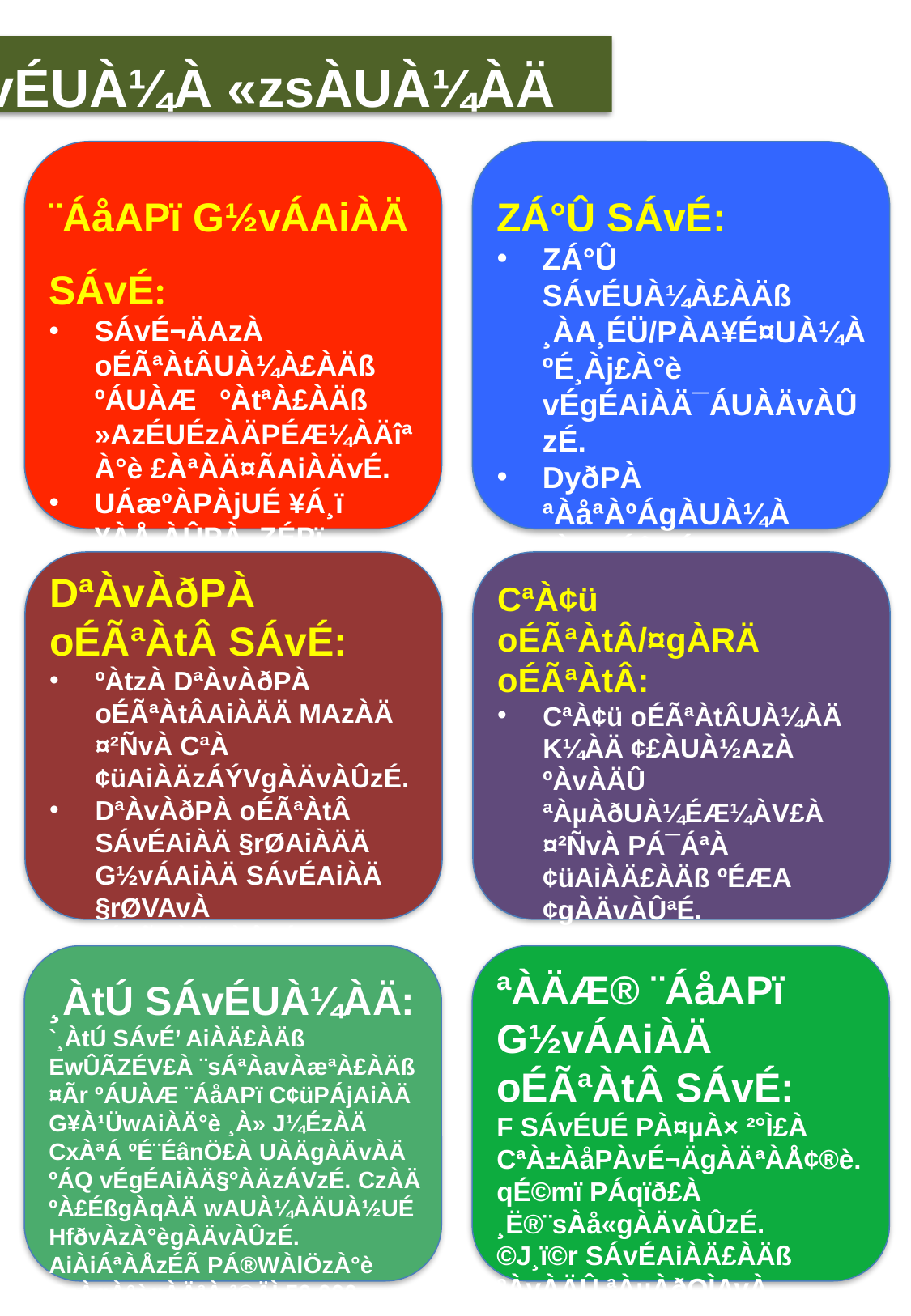

SÁvÉUÀ¼À «zsÀUÀ¼ÀÄ

¨ÁåAPï G½vÁAiÀÄ SÁvÉ:
SÁvÉ¬ÄAzÀ oÉÃªÀtÂUÀ¼À£ÀÄß ºÁUÀÆ   ºÀtªÀ£ÀÄß »AzÉUÉzÀÄPÉÆ¼ÀÄîªÀ°è £ÀªÀÄ¤ÃAiÀÄvÉ.
UÁæºÀPÀjUÉ ¥Á¸ï ¥ÀÅ¸ÀÛPÀ, ZÉPï ¥ÀÅ¸ÀÛPÀ, JnJA AiÀiÁ£É qÉ©mï PÁqïðUÀ¼À£ÀÄß ¤ÃqÀ¯ÁUÀÄvÀÛzÉ.
oÉÃªÀtÂ Ej¹zÀ ªÉÆvÀÛPÉÌ §rØ zÉÆgÉAiÀÄÄvÀÛzÉ.
ZÁ°Û SÁvÉ:
ZÁ°Û SÁvÉUÀ¼À£ÀÄß ¸ÀA¸ÉÜ/PÀA¥É¤UÀ¼À ºÉ¸Àj£À°è vÉgÉAiÀÄ¯ÁUÀÄvÀÛzÉ.
DyðPÀ ªÀåªÀºÁgÀUÀ¼À ¸ÀASÉåUÉ AiÀiÁªÀÅzÉÃ «Äw¬ÄgÀÄªÀÅ¢®è.
F SÁvÉUÀ½UÉ ¨ÁåAPÀÄ §rØAiÀÄ£ÀÄß ¤ÃqÀÄªÀÅ¢®è.

DªÀvÀðPÀ oÉÃªÀtÂ SÁvÉ:
ºÀtzÀ DªÀvÀðPÀ oÉÃªÀtÂAiÀÄÄ MAzÀÄ ¤²ÑvÀ CªÀ¢üAiÀÄzÁÝVgÀÄvÀÛzÉ.
DªÀvÀðPÀ oÉÃªÀtÂ SÁvÉAiÀÄ §rØAiÀÄÄ G½vÁAiÀÄ SÁvÉAiÀÄ §rØVAvÀ ºÉaÑgÀÄvÀÛzÉ.
¥ÀPÀéUÉÆAqÁUÀ CxÀªÁ ¥ÀPÀévÉVAvÀ ªÉÆzÀ®Ä SÁvÉAiÀÄ£ÀÄß ªÀÄÄPÁÛAiÀÄUÉÆ½¸ÀÄªÁUÀ ºÀtzÀ »A¥ÀqÉAiÀÄÄ«PÉUÉ ¸ÀªÀÄäw EzÉ.
CªÀ¢ü oÉÃªÀtÂ/¤gÀRÄ oÉÃªÀtÂ:
CªÀ¢ü oÉÃªÀtÂUÀ¼ÀÄ K¼ÀÄ ¢£ÀUÀ½AzÀ ºÀvÀÄÛ ªÀµÀðUÀ¼ÉÆ¼ÀV£À ¤²ÑvÀ PÁ¯ÁªÀ¢üAiÀÄ£ÀÄß ºÉÆA¢gÀÄvÀÛªÉ.
CªÀ¢ü oÉÃªÀtÂUÀ½UÉ ¨ÁåAPÀÄUÀ¼ÀÄ ºÉaÑ£À §rØ zÀgÀªÀ£ÀÄß ¤ÃqÀÄvÀÛªÉ.
§rØAiÀÄ£ÀÄß ªÀiÁ¹PÀ/PÁ®ÄªÁ¶ðPÀªÁV »A¥ÀqÉAiÀÄ§ºÀÄzÀÄ CxÀªÁ CzÀ£ÀÄß ¸ÀAavÀUÉÆ½¸À§ºÀÄzÀÄ.

ªÀÄÆ® ¨ÁåAPï G½vÁAiÀÄ oÉÃªÀtÂ SÁvÉ:
F SÁvÉUÉ PÀ¤µÀ× ²°Ì£À CªÀ±ÀåPÀvÉ¬ÄgÀÄªÀÅ¢®è.
qÉ©mï PÁqïð£À ¸Ë®¨sÀå«gÀÄvÀÛzÉ.
©J¸ï©r SÁvÉAiÀÄ£ÀÄß ºÀvÀÄÛ ªÀµÀðQÌAvÀ ªÉÄÃ®àlÖ AiÀiÁªÀ ªÀåQÛAiÀÄÆ vÉgÉAiÀÄ§ºÀÄzÀÄ.
¸ÀtÚ SÁvÉUÀ¼ÀÄ:
`¸ÀtÚ SÁvÉ’ AiÀÄ£ÀÄß EwÛÃZÉV£À ¨sÁªÀavÀæªÀ£ÀÄß ¤Ãr ºÁUÀÆ ¨ÁåAPï C¢üPÁjAiÀÄ G¥À¹ÜwAiÀÄ°è ¸À» J¼ÉzÀÄ CxÀªÁ ºÉ¨ÉânÖ£À UÀÄgÀÄvÀÄ ºÁQ vÉgÉAiÀÄ§ºÀÄzÁVzÉ. CzÀÄ ºÀ£ÉßgÀqÀÄ wAUÀ¼ÀÄUÀ½UÉ HfðvÀzÀ°ègÀÄvÀÛzÉ. AiÀiÁªÀÅzÉÃ PÁ®WÀlÖzÀ°è CzÀgÀ°ègÀÄªÀ ²®ÄÌ 50,000 gÀÆ¥Á¬ÄUÀ¼À£ÀÄß «ÄÃgÀ¨ÁgÀzÀÄ.